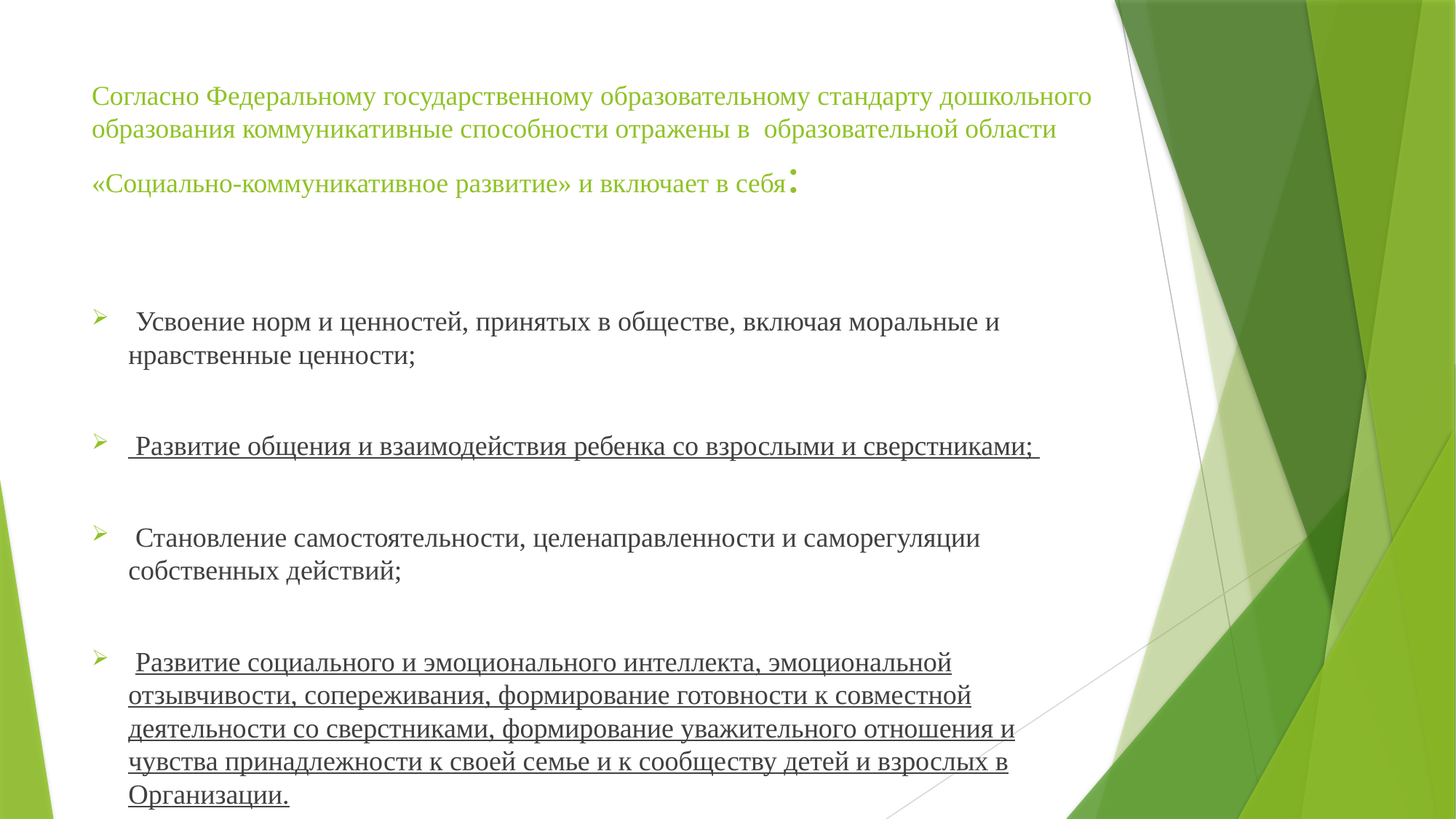

# Согласно Федеральному государственному образовательному стандарту дошкольного образования коммуникативные способности отражены в  образовательной области «Социально-коммуникативное развитие» и включает в себя:

 Усвоение норм и ценностей, принятых в обществе, включая моральные и нравственные ценности;

 Развитие общения и взаимодействия ребенка со взрослыми и сверстниками;

 Становление самостоятельности, целенаправленности и саморегуляции собственных действий;

 Развитие социального и эмоционального интеллекта, эмоциональной отзывчивости, сопереживания, формирование готовности к совместной деятельности со сверстниками, формирование уважительного отношения и чувства принадлежности к своей семье и к сообществу детей и взрослых в Организации.